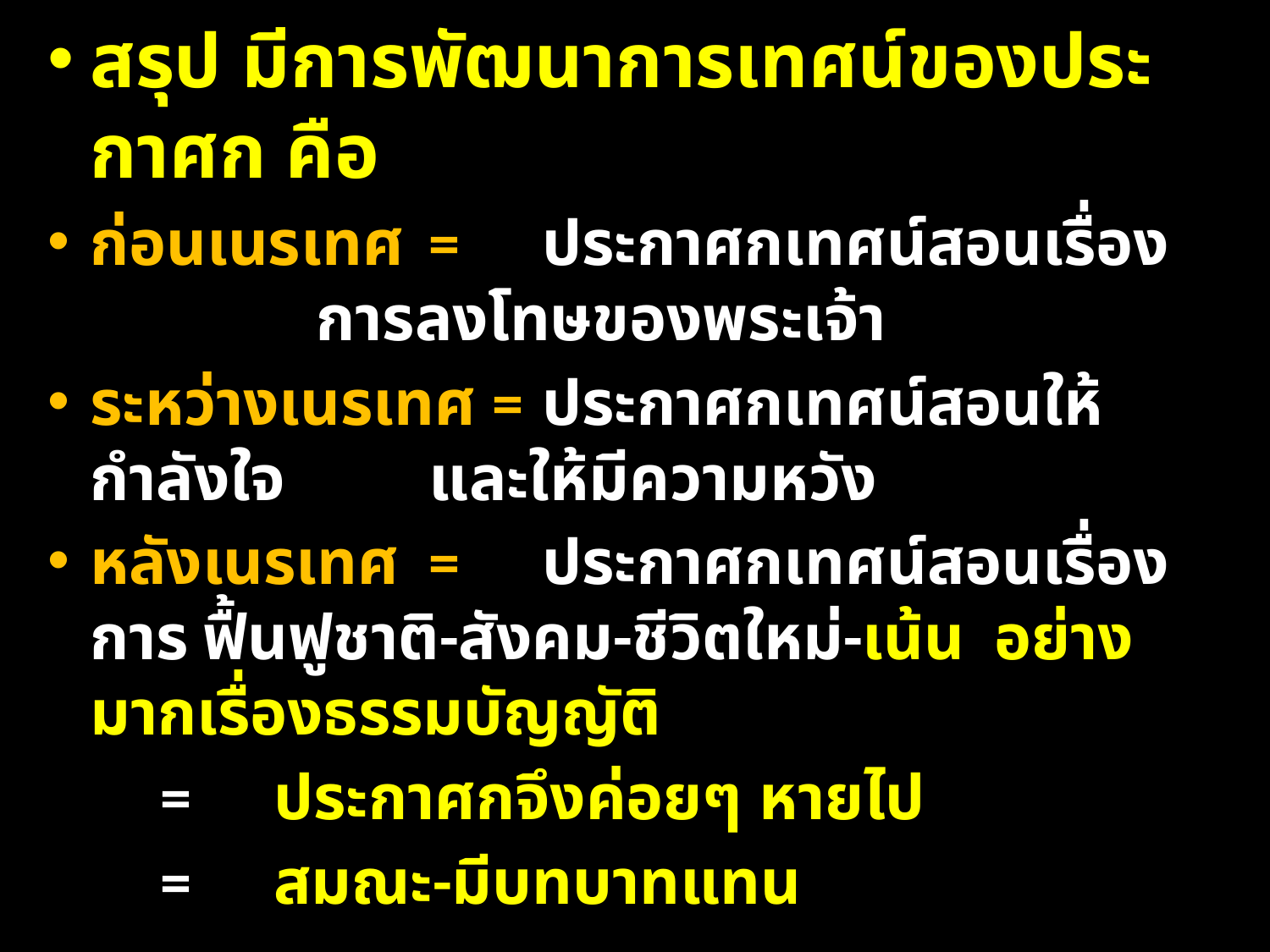

สรุป มีการพัฒนาการเทศน์ของประกาศก คือ
ก่อนเนรเทศ 	=	ประกาศกเทศน์สอนเรื่อง			            	การลงโทษของพระเจ้า
ระหว่างเนรเทศ = 	ประกาศกเทศน์สอนให้กำลังใจ			    	และให้มีความหวัง
หลังเนรเทศ	= 	ประกาศกเทศน์สอนเรื่องการ					ฟื้นฟูชาติ-สังคม-ชีวิตใหม่-เน้น					อย่างมากเรื่องธรรมบัญญัติ
			=  	ประกาศกจึงค่อยๆ หายไป
			=	สมณะ-มีบทบาทแทน